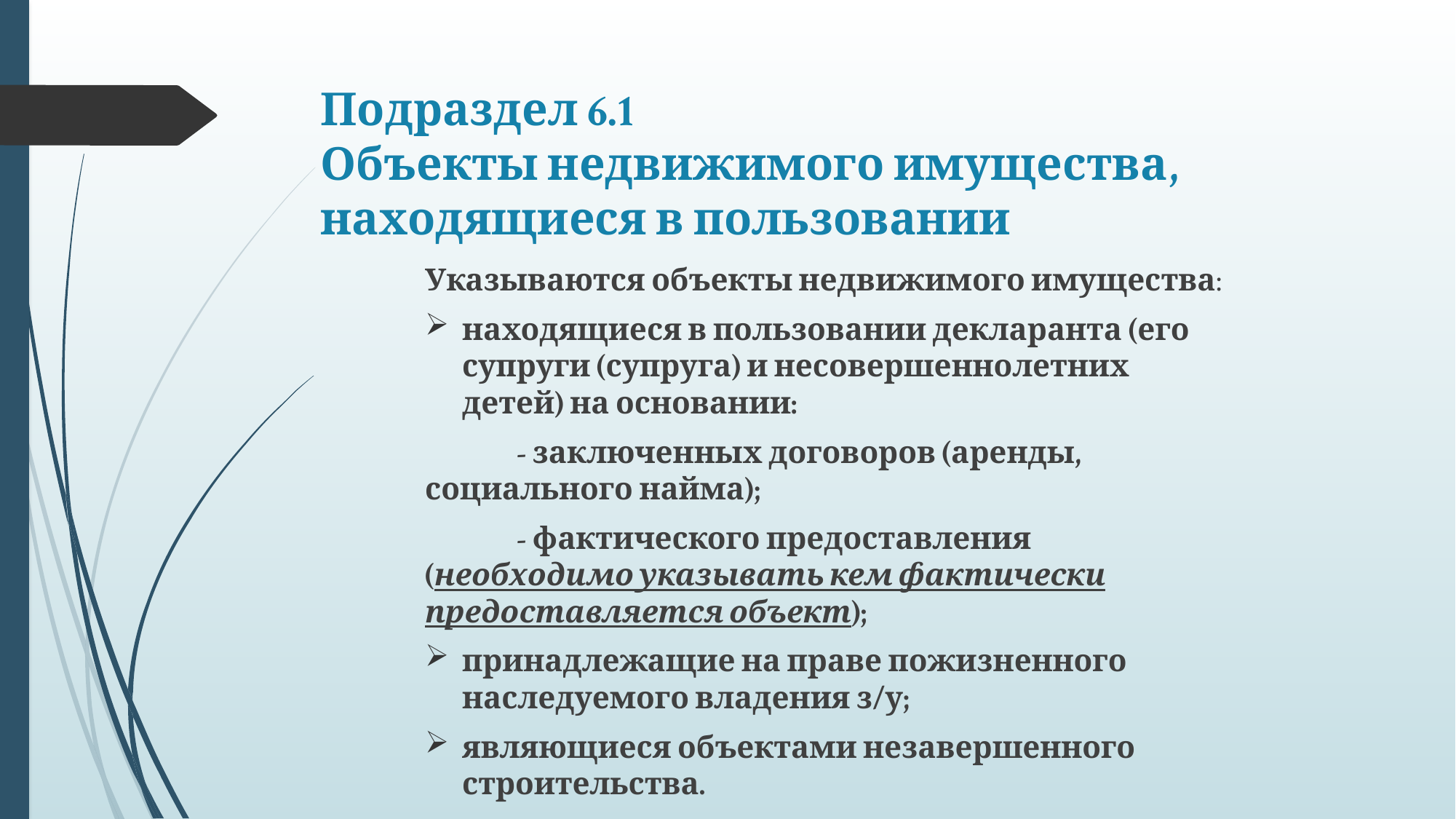

# Подраздел 6.1 Объекты недвижимого имущества, находящиеся в пользовании
Указываются объекты недвижимого имущества:
находящиеся в пользовании декларанта (его супруги (супруга) и несовершеннолетних детей) на основании:
	- заключенных договоров (аренды, социального найма);
	- фактического предоставления (необходимо указывать кем фактически предоставляется объект);
принадлежащие на праве пожизненного наследуемого владения з/у;
являющиеся объектами незавершенного строительства.